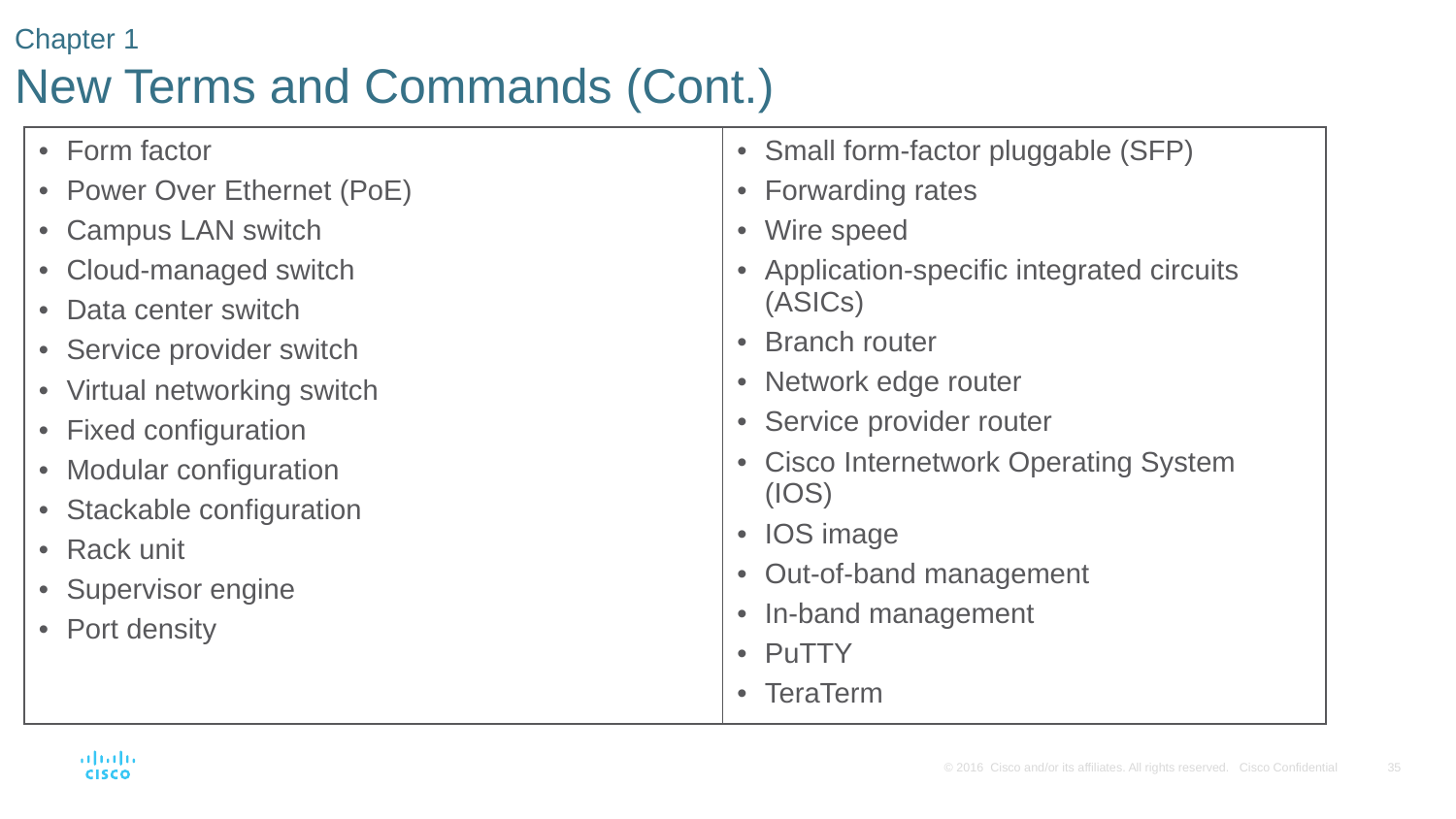

# Chapter 1 New Terms and Commands (Cont.)
| Form factor Power Over Ethernet (PoE) Campus LAN switch Cloud-managed switch Data center switch Service provider switch Virtual networking switch Fixed configuration Modular configuration Stackable configuration Rack unit Supervisor engine Port density | Small form-factor pluggable (SFP) Forwarding rates Wire speed Application-specific integrated circuits (ASICs) Branch router Network edge router Service provider router Cisco Internetwork Operating System (IOS) IOS image Out-of-band management In-band management PuTTY TeraTerm |
| --- | --- |